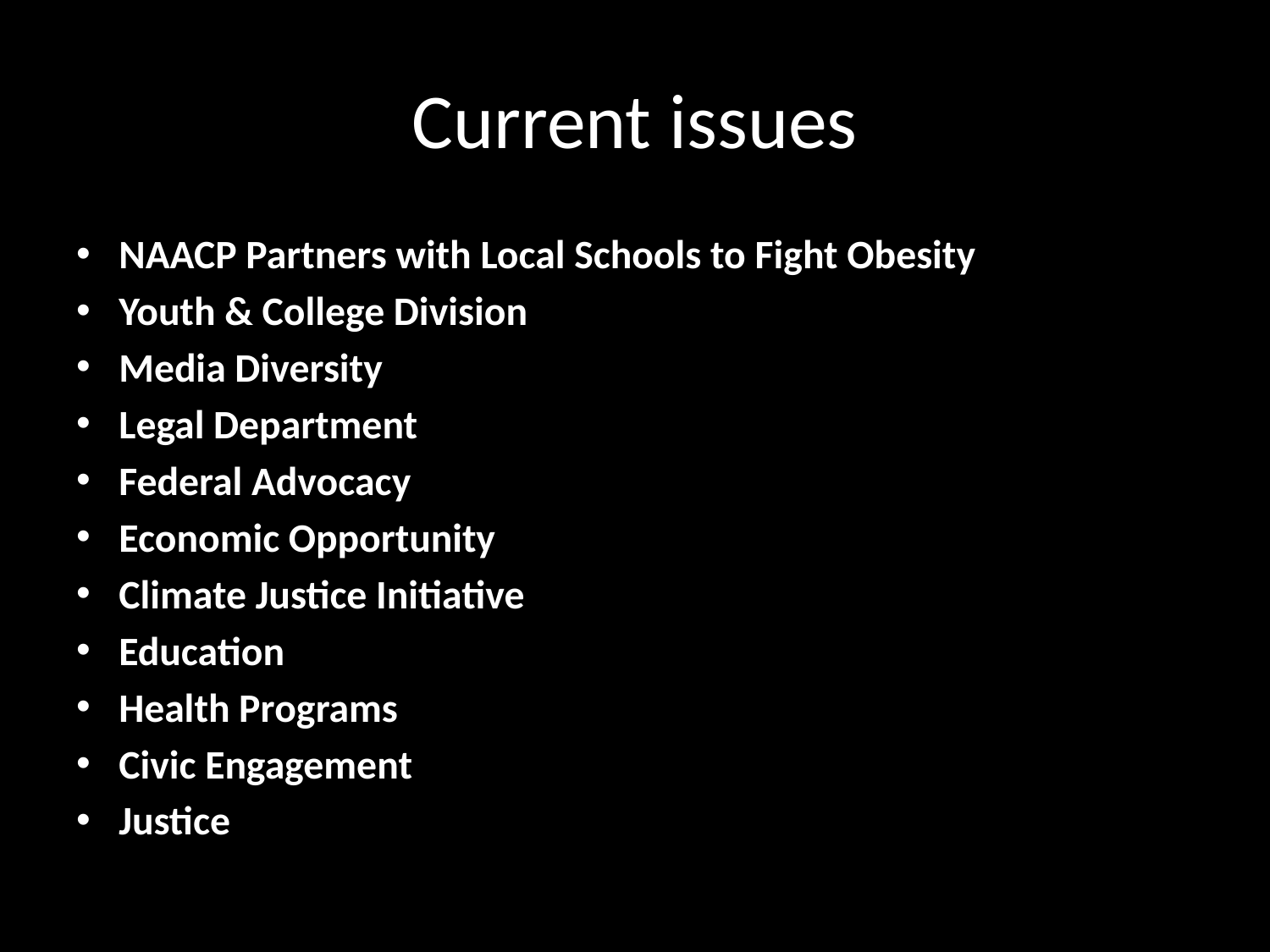

# Current issues
NAACP Partners with Local Schools to Fight Obesity
Youth & College Division
Media Diversity
Legal Department
Federal Advocacy
Economic Opportunity
Climate Justice Initiative
Education
Health Programs
Civic Engagement
Justice